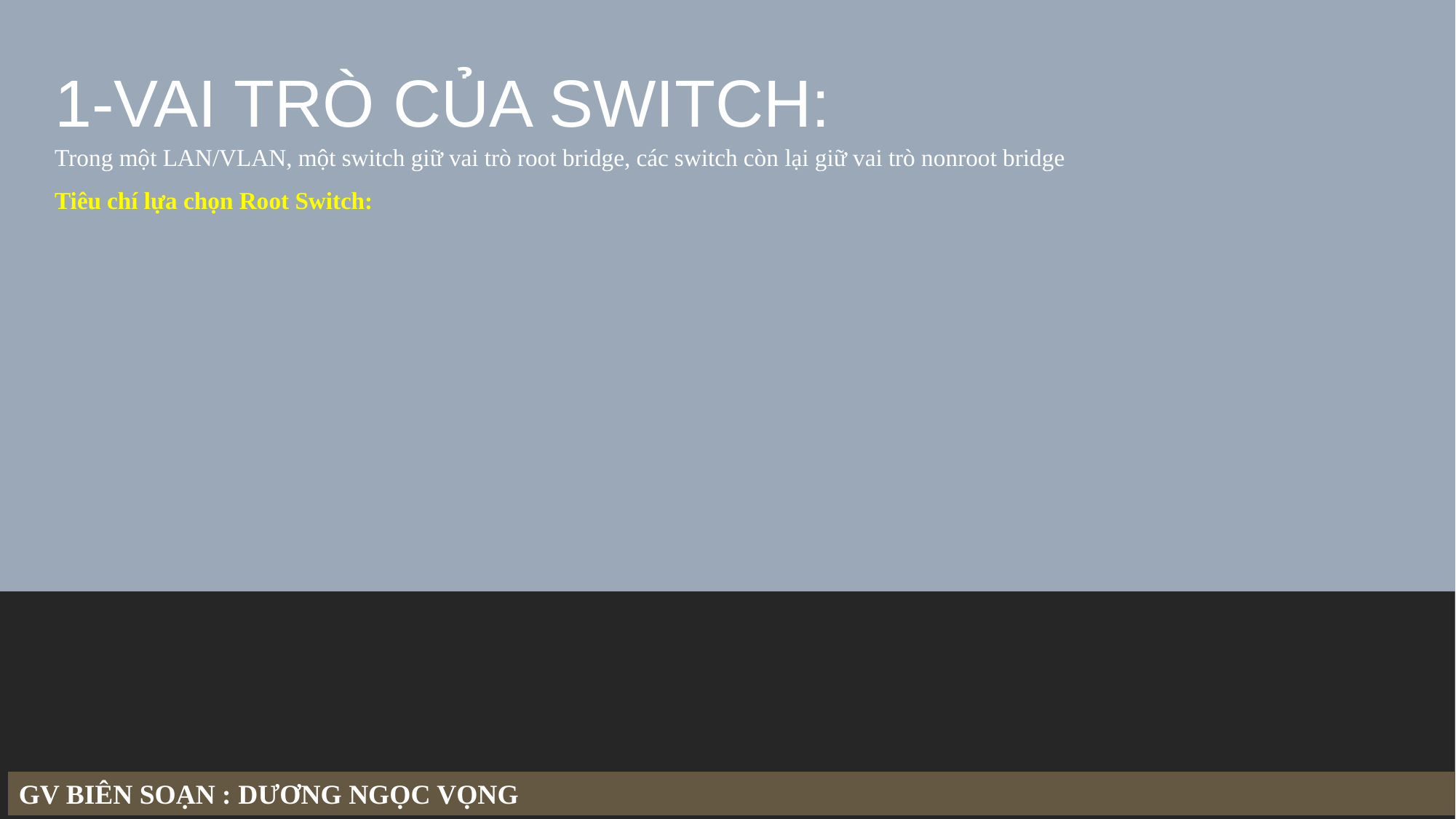

1-VAI TRÒ CỦA SWITCH:
Trong một LAN/VLAN, một switch giữ vai trò root bridge, các switch còn lại giữ vai trò nonroot bridge
Tiêu chí lựa chọn Root Switch:

GV BIÊN SOẠN : DƯƠNG NGỌC VỌNG